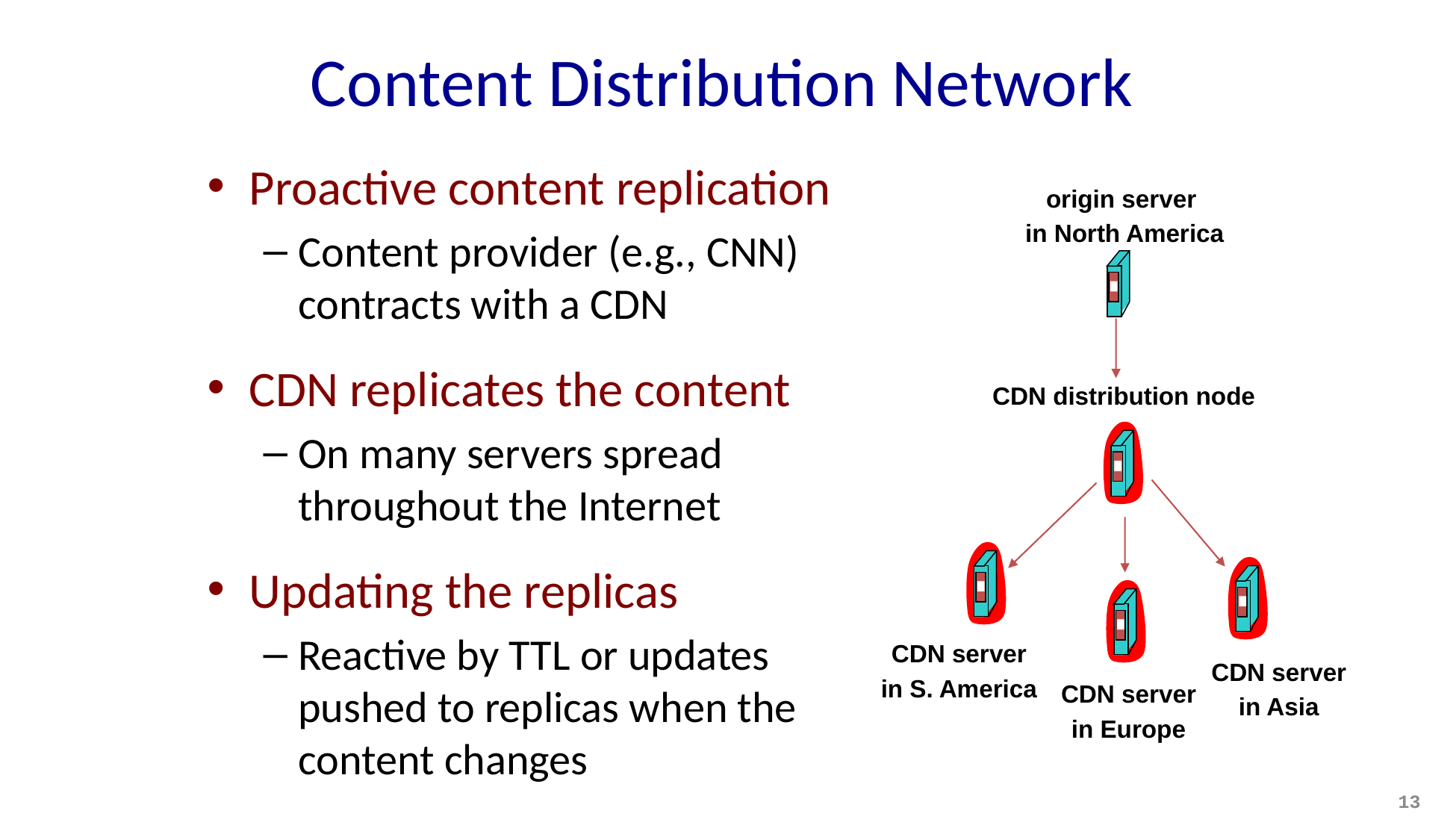

# Content Distribution Network
Proactive content replication
Content provider (e.g., CNN) contracts with a CDN
CDN replicates the content
On many servers spread throughout the Internet
Updating the replicas
Reactive by TTL or updates pushed to replicas when the content changes

origin server
in North America

CDN distribution node

CDN server
in S. America
CDN server
in Asia
CDN server
in Europe
13